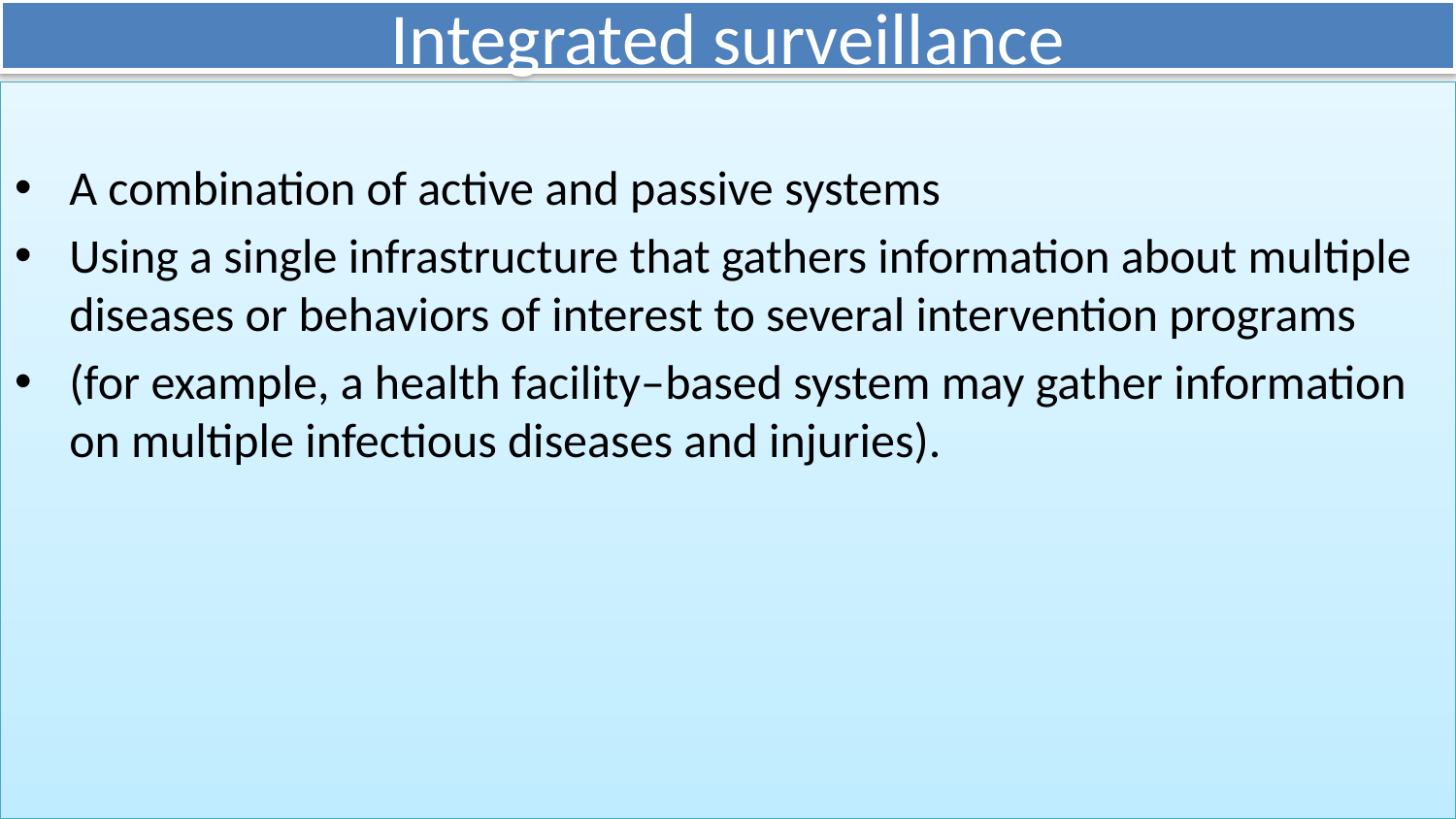

# Integrated surveillance

A combination of active and passive systems
Using a single infrastructure that gathers information about multiple diseases or behaviors of interest to several intervention programs
(for example, a health facility–based system may gather information on multiple infectious diseases and injuries).

11